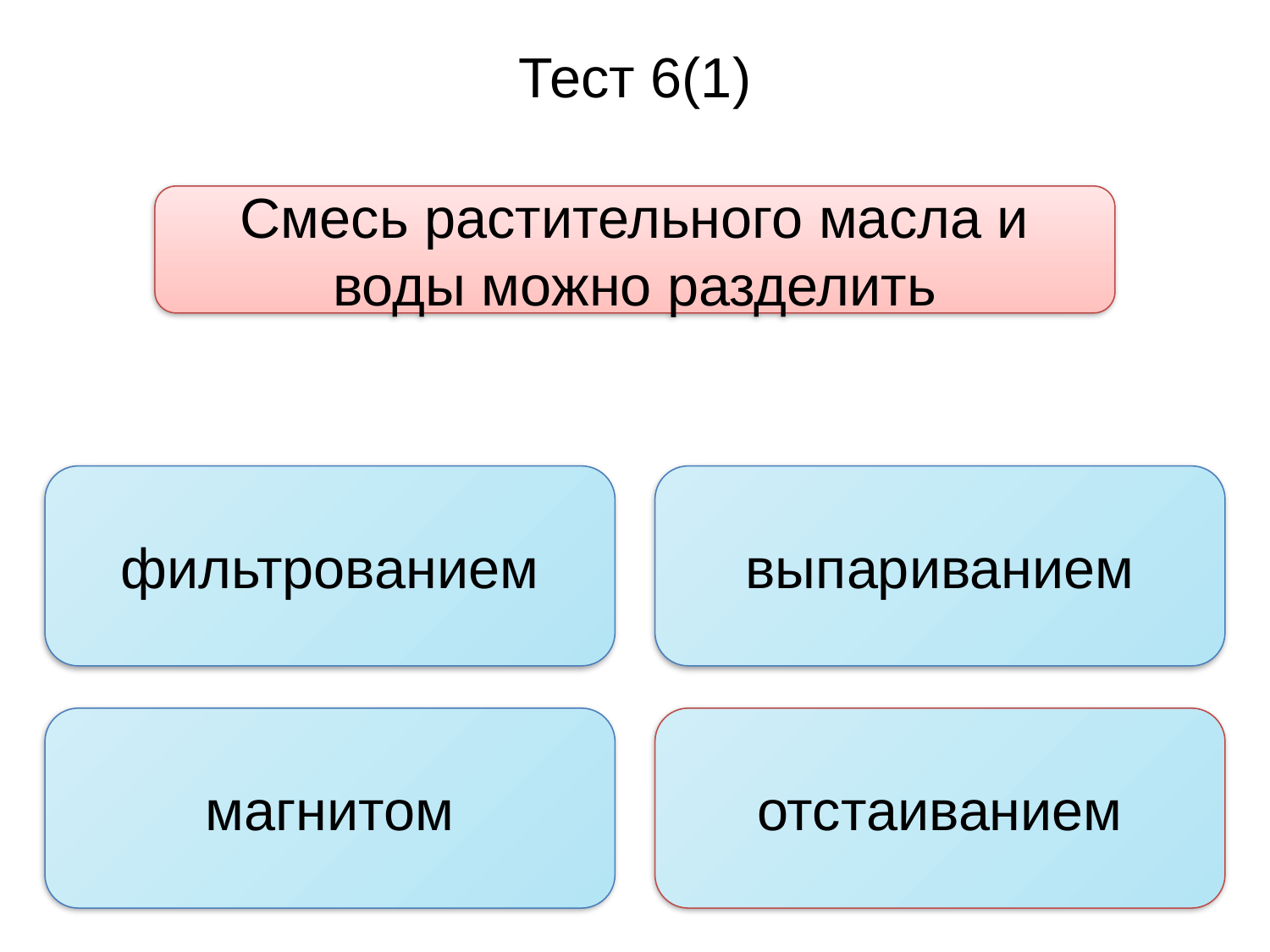

Тест 6(1)

Смесь растительного масла и воды можно разделить

фильтрованием
выпариванием
магнитом
отстаиванием